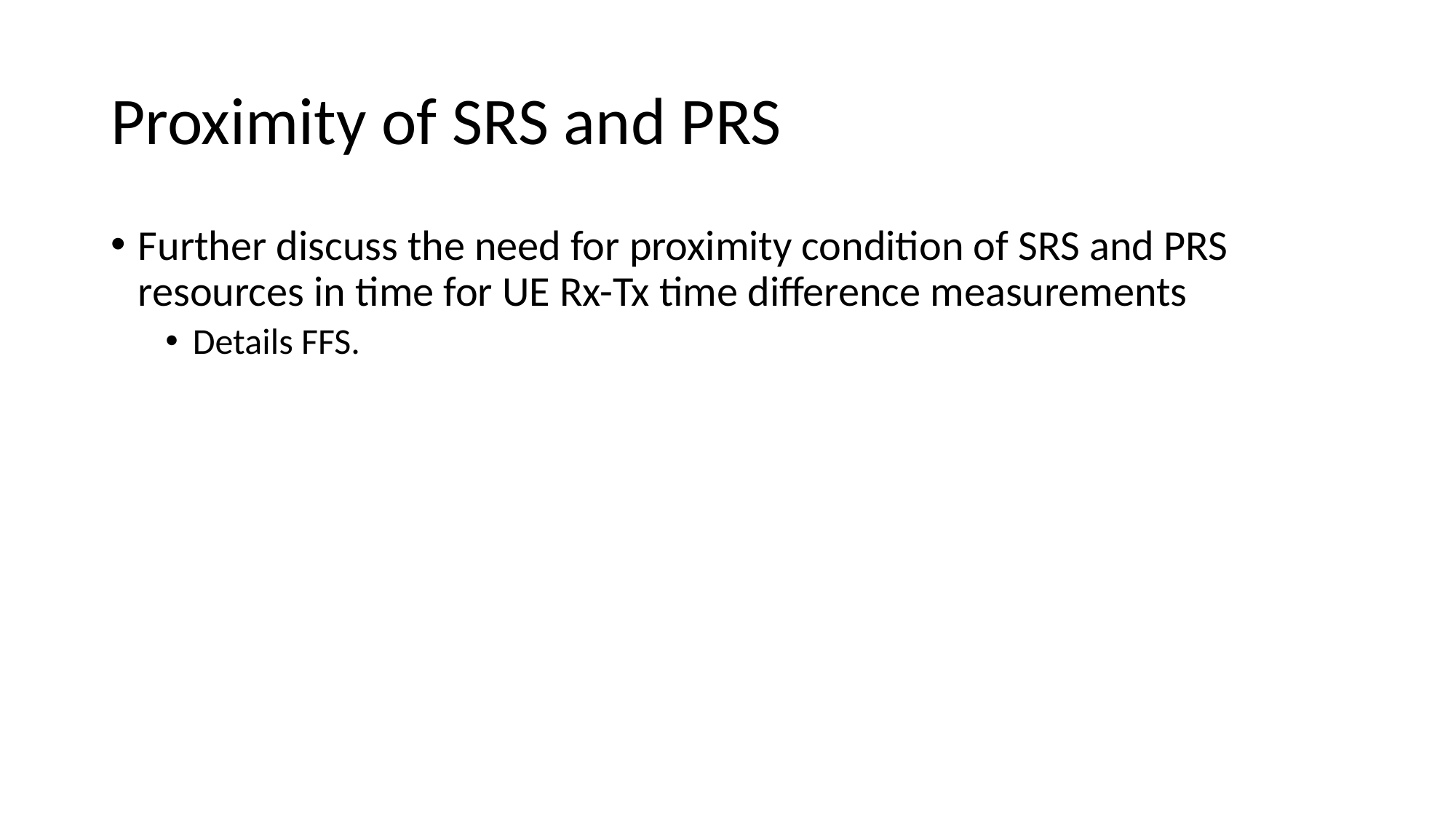

# Proximity of SRS and PRS
Further discuss the need for proximity condition of SRS and PRS resources in time for UE Rx-Tx time difference measurements
Details FFS.